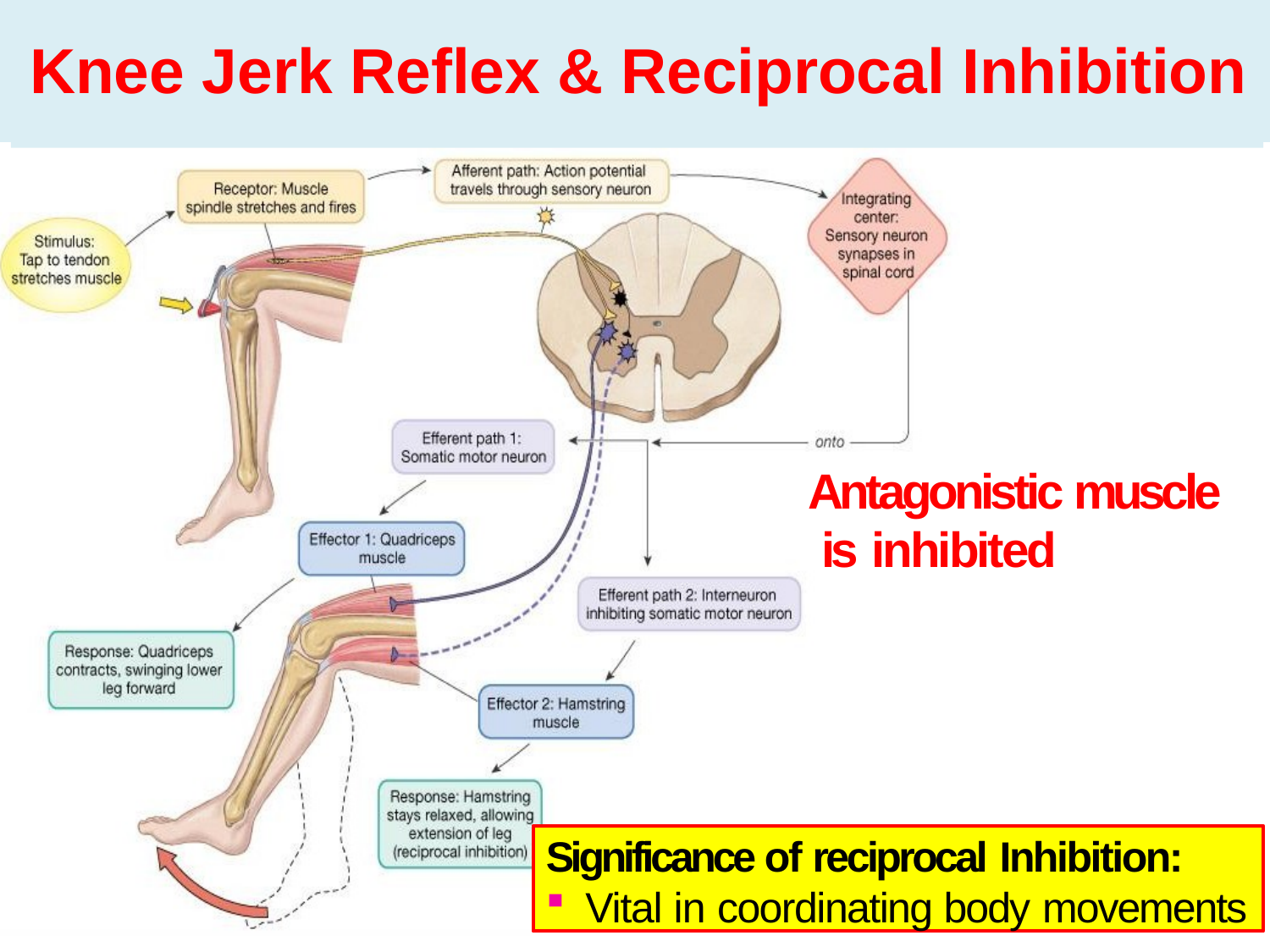

# Knee Jerk Reflex & Reciprocal Inhibition

Antagonistic muscle  is inhibited
Significance of reciprocal Inhibition:
Vital in coordinating body movements
Amani El Amin